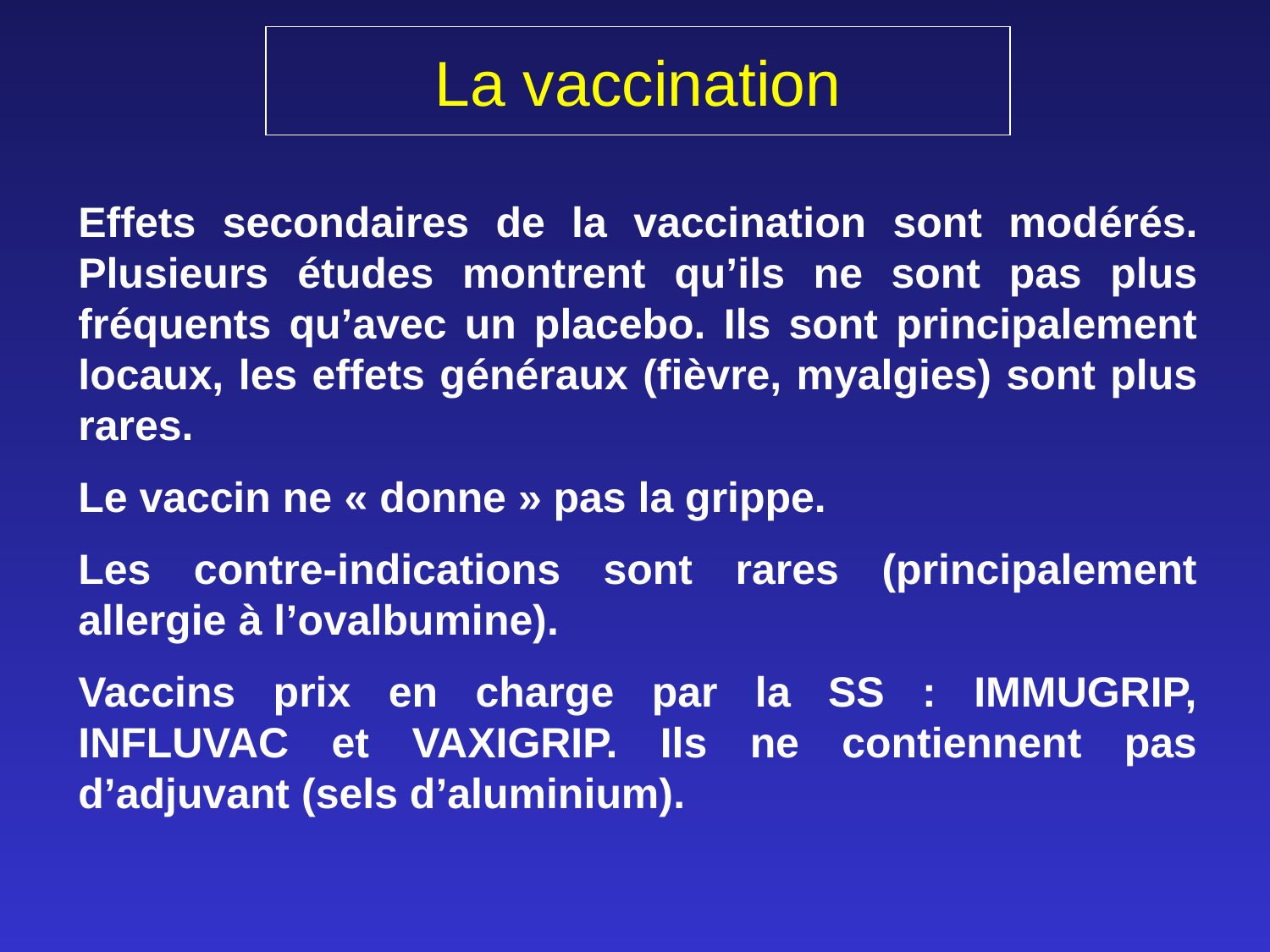

# La vaccination
Effets secondaires de la vaccination sont modérés. Plusieurs études montrent qu’ils ne sont pas plus fréquents qu’avec un placebo. Ils sont principalement locaux, les effets généraux (fièvre, myalgies) sont plus rares.
Le vaccin ne « donne » pas la grippe.
Les contre-indications sont rares (principalement allergie à l’ovalbumine).
Vaccins prix en charge par la SS : IMMUGRIP, INFLUVAC et VAXIGRIP. Ils ne contiennent pas d’adjuvant (sels d’aluminium).